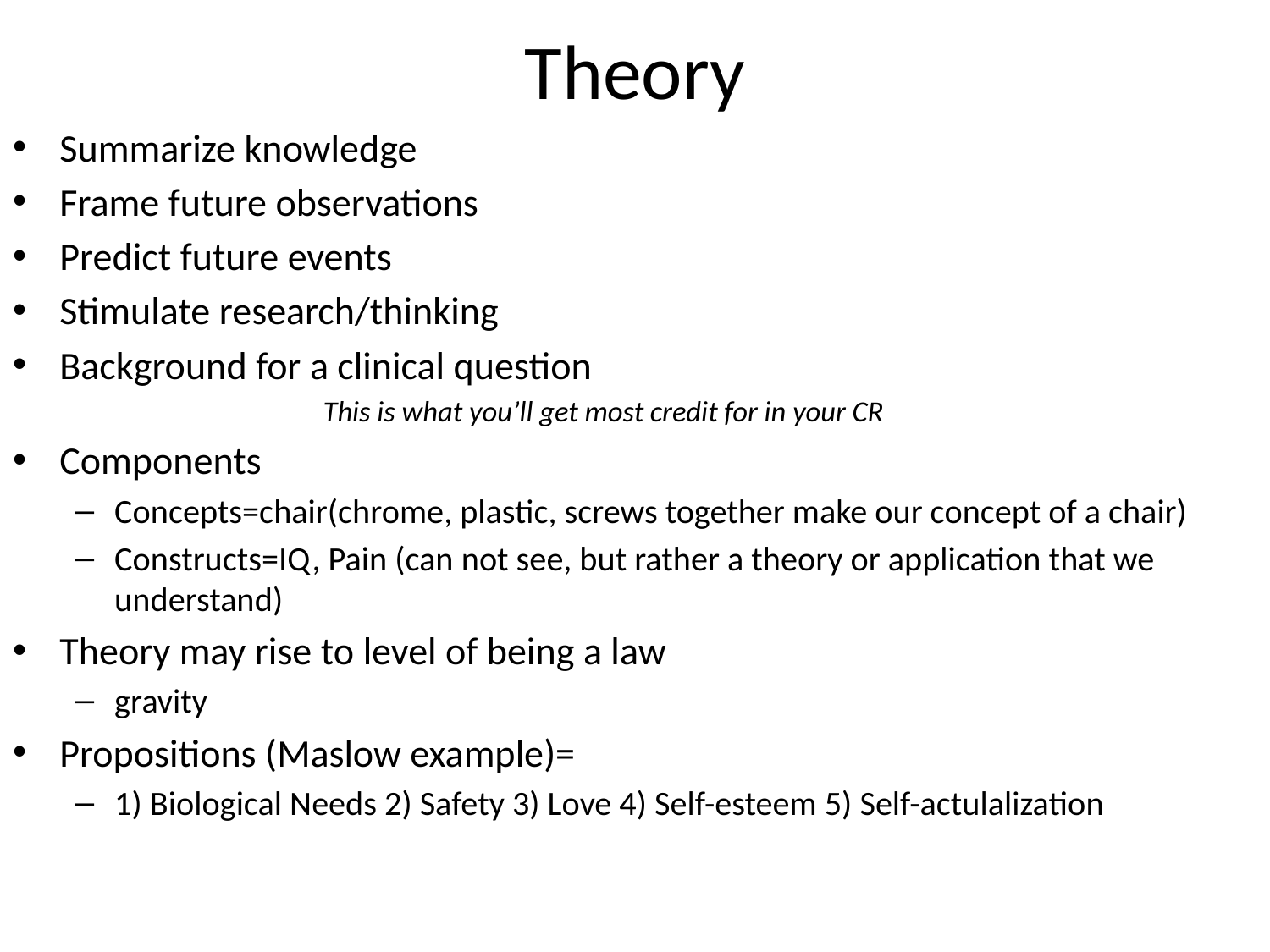

# Theory
Summarize knowledge
Frame future observations
Predict future events
Stimulate research/thinking
Background for a clinical question
This is what you’ll get most credit for in your CR
Components
Concepts=chair(chrome, plastic, screws together make our concept of a chair)
Constructs=IQ, Pain (can not see, but rather a theory or application that we understand)
Theory may rise to level of being a law
gravity
Propositions (Maslow example)=
1) Biological Needs 2) Safety 3) Love 4) Self-esteem 5) Self-actulalization